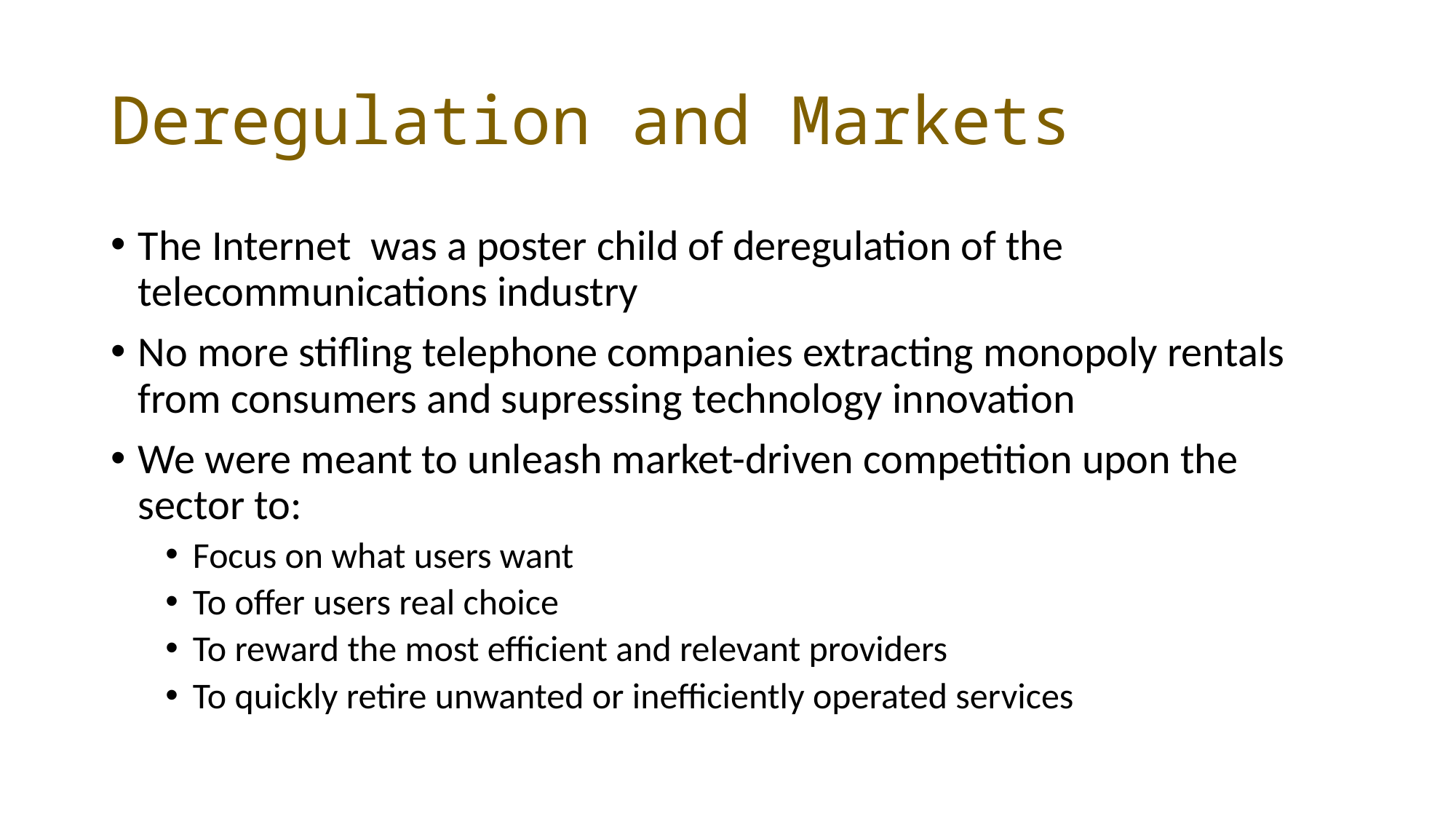

# Deregulation and Markets
The Internet  was a poster child of deregulation of the telecommunications industry
No more stifling telephone companies extracting monopoly rentals from consumers and supressing technology innovation
We were meant to unleash market-driven competition upon the sector to:
Focus on what users want
To offer users real choice
To reward the most efficient and relevant providers
To quickly retire unwanted or inefficiently operated services